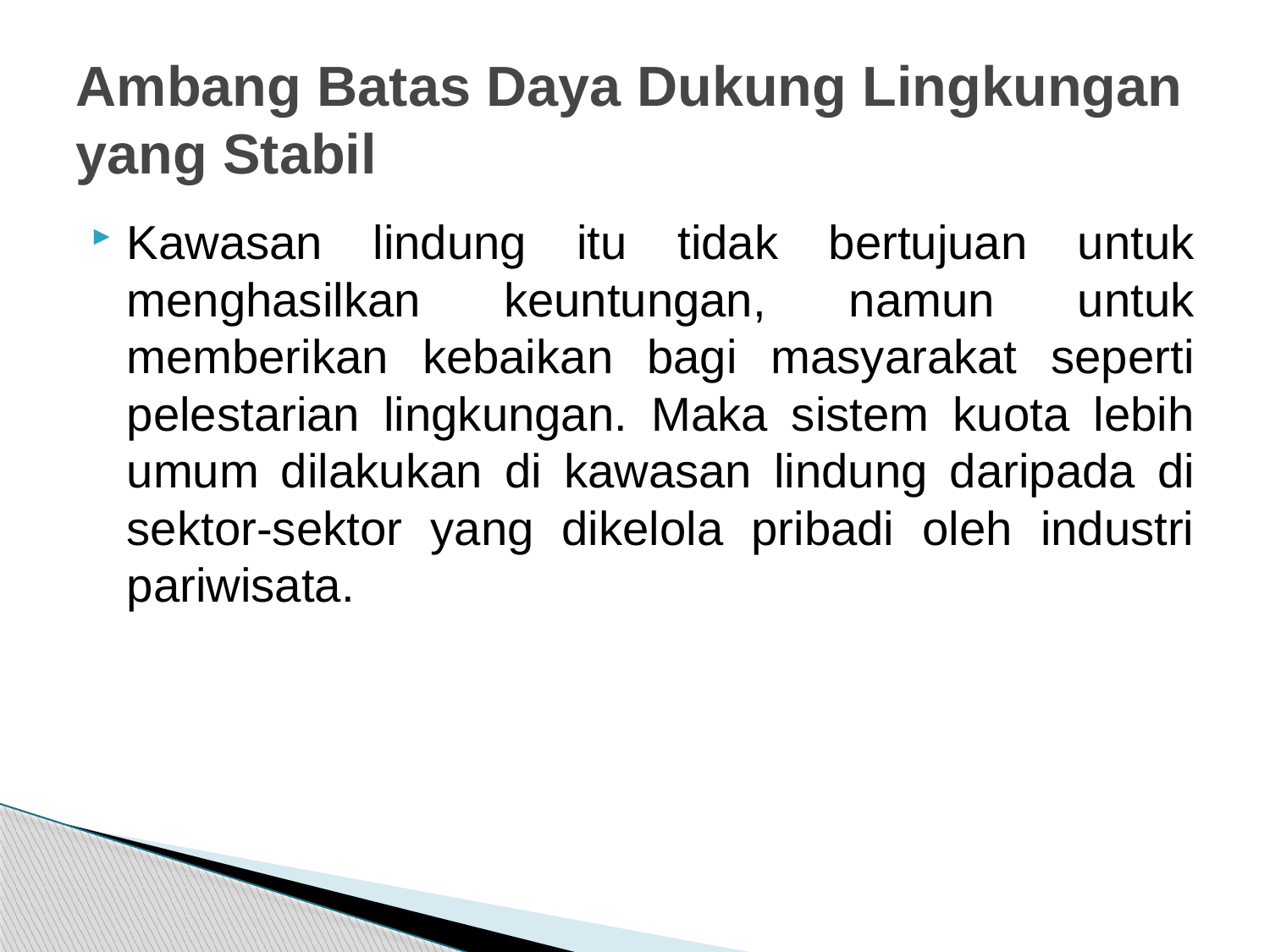

# Ambang Batas Daya Dukung Lingkungan yang Stabil
Kawasan lindung itu tidak bertujuan untuk menghasilkan keuntungan, namun untuk memberikan kebaikan bagi masyarakat seperti pelestarian lingkungan. Maka sistem kuota lebih umum dilakukan di kawasan lindung daripada di sektor-sektor yang dikelola pribadi oleh industri pariwisata.